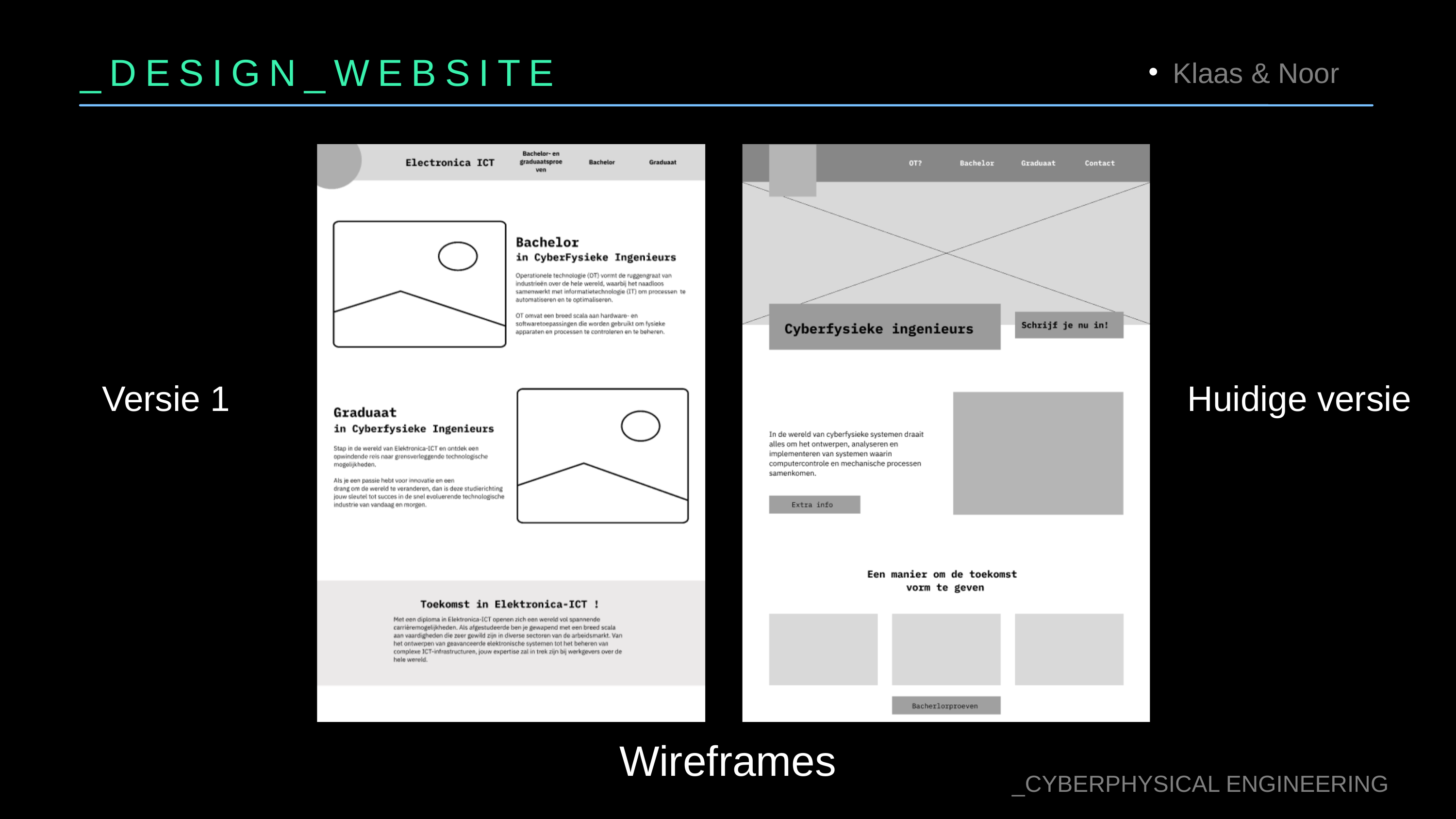

_DESIGN_WEBSITE
Klaas & Noor

Versie 1
Huidige versie
Wireframes
_CYBERPHYSICAL ENGINEERING